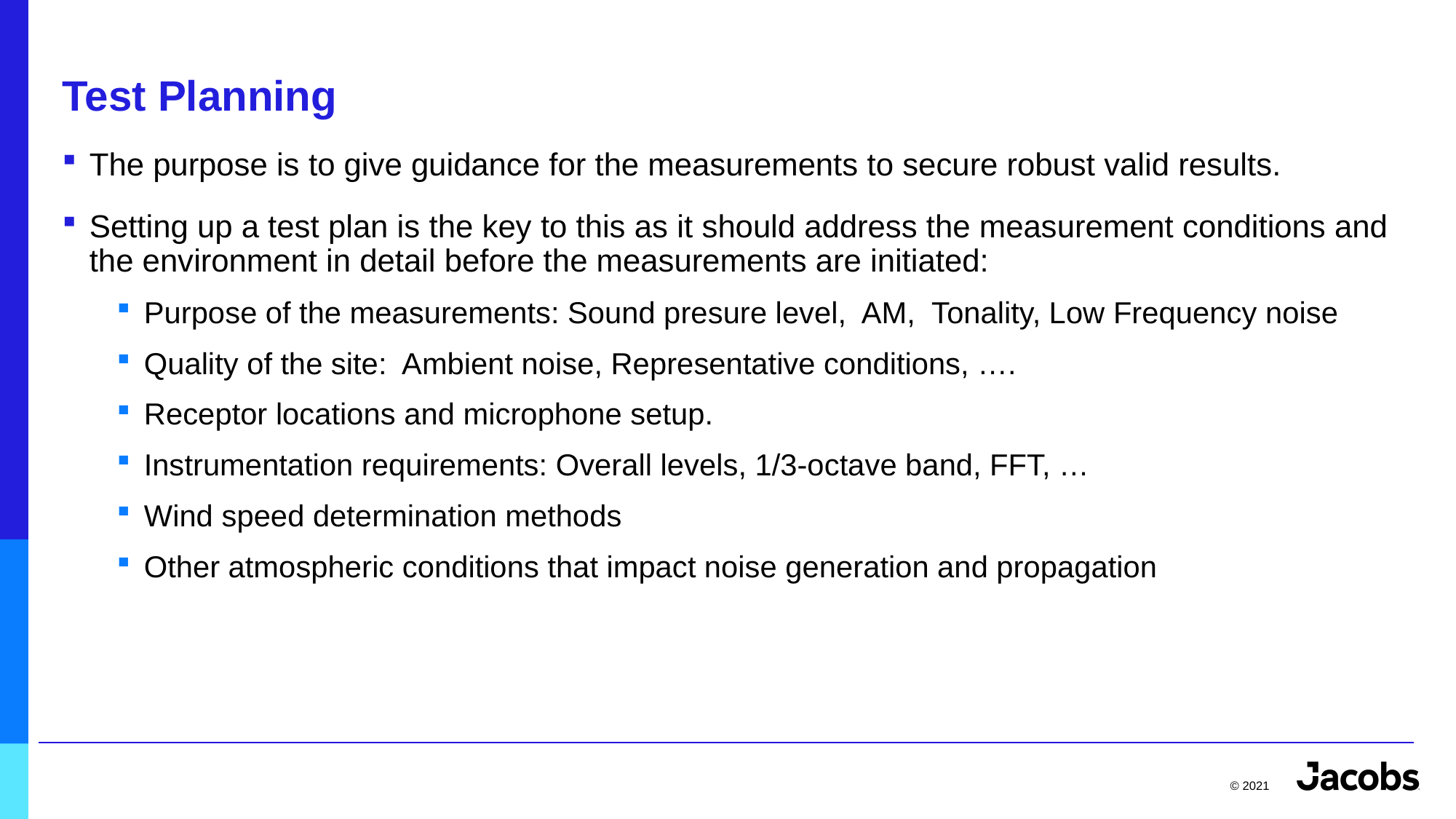

# Test Planning
The purpose is to give guidance for the measurements to secure robust valid results.
Setting up a test plan is the key to this as it should address the measurement conditions and the environment in detail before the measurements are initiated:
Purpose of the measurements: Sound presure level,  AM,  Tonality, Low Frequency noise
Quality of the site:  Ambient noise, Representative conditions, ….
Receptor locations and microphone setup.
Instrumentation requirements: Overall levels, 1/3-octave band, FFT, …
Wind speed determination methods
Other atmospheric conditions that impact noise generation and propagation